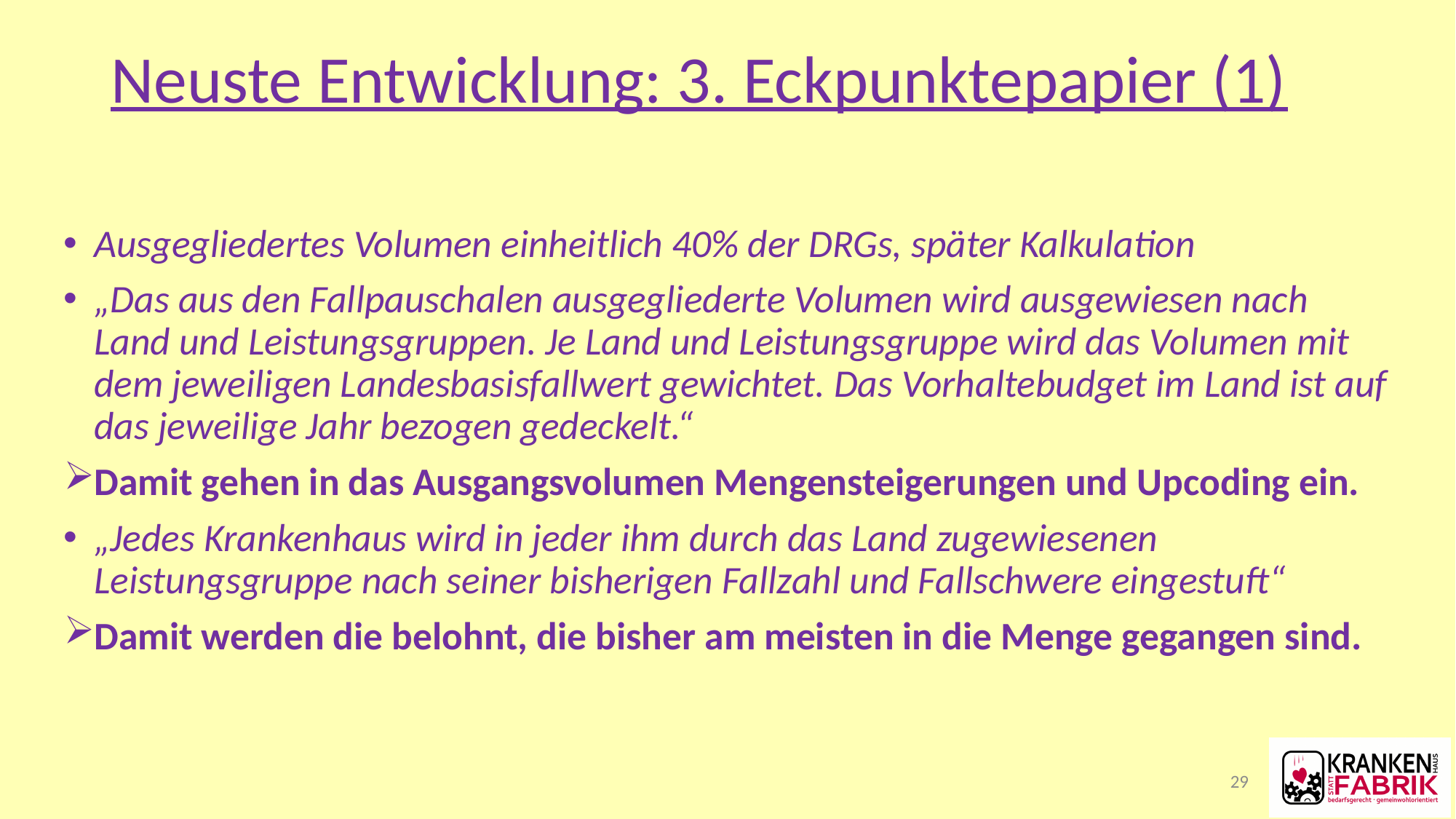

# Neuste Entwicklung: 3. Eckpunktepapier (1)
Ausgegliedertes Volumen einheitlich 40% der DRGs, später Kalkulation
„Das aus den Fallpauschalen ausgegliederte Volumen wird ausgewiesen nach Land und Leistungsgruppen. Je Land und Leistungsgruppe wird das Volumen mit dem jeweiligen Landesbasisfallwert gewichtet. Das Vorhaltebudget im Land ist auf das jeweilige Jahr bezogen gedeckelt.“
Damit gehen in das Ausgangsvolumen Mengensteigerungen und Upcoding ein.
„Jedes Krankenhaus wird in jeder ihm durch das Land zugewiesenen Leistungsgruppe nach seiner bisherigen Fallzahl und Fallschwere eingestuft“
Damit werden die belohnt, die bisher am meisten in die Menge gegangen sind.
29